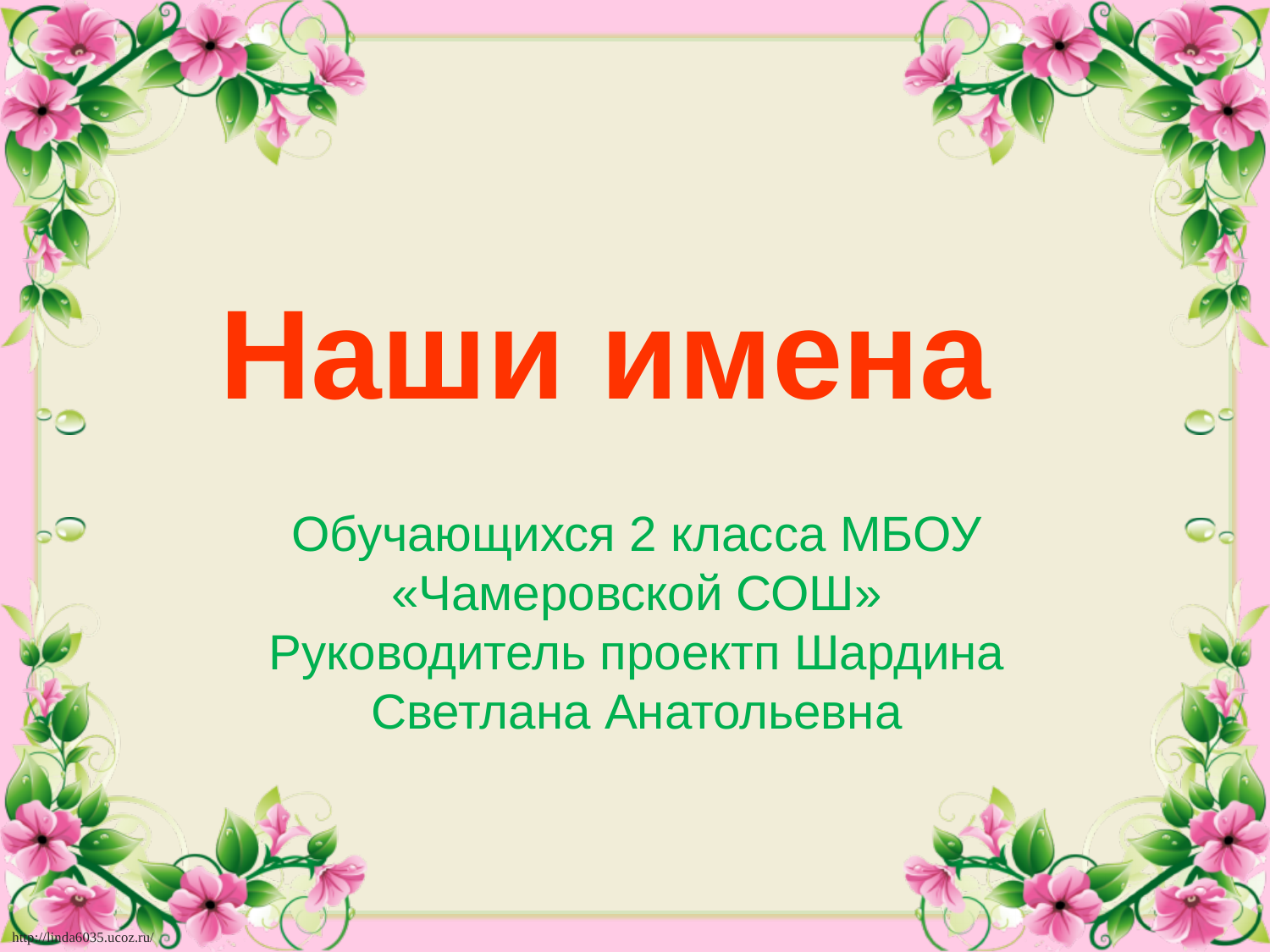

Наши имена
Обучающихся 2 класса МБОУ «Чамеровской СОШ»
Руководитель проектп Шардина Светлана Анатольевна